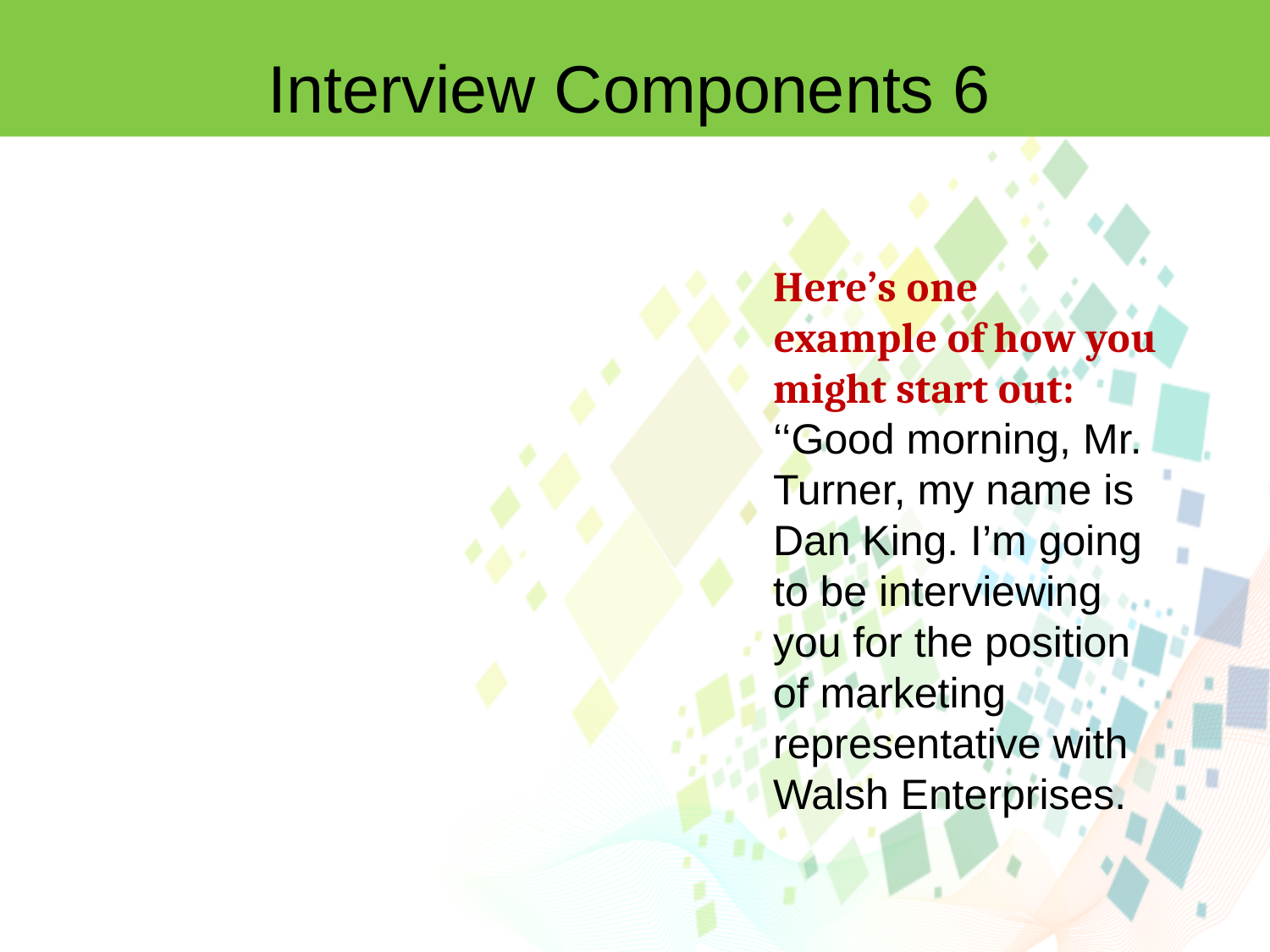

Interview Components 6
Here’s one
example of how you might start out:
‘‘Good morning, Mr. Turner, my name is Dan King. I’m going to be interviewing you for the position of marketing representative with
Walsh Enterprises.